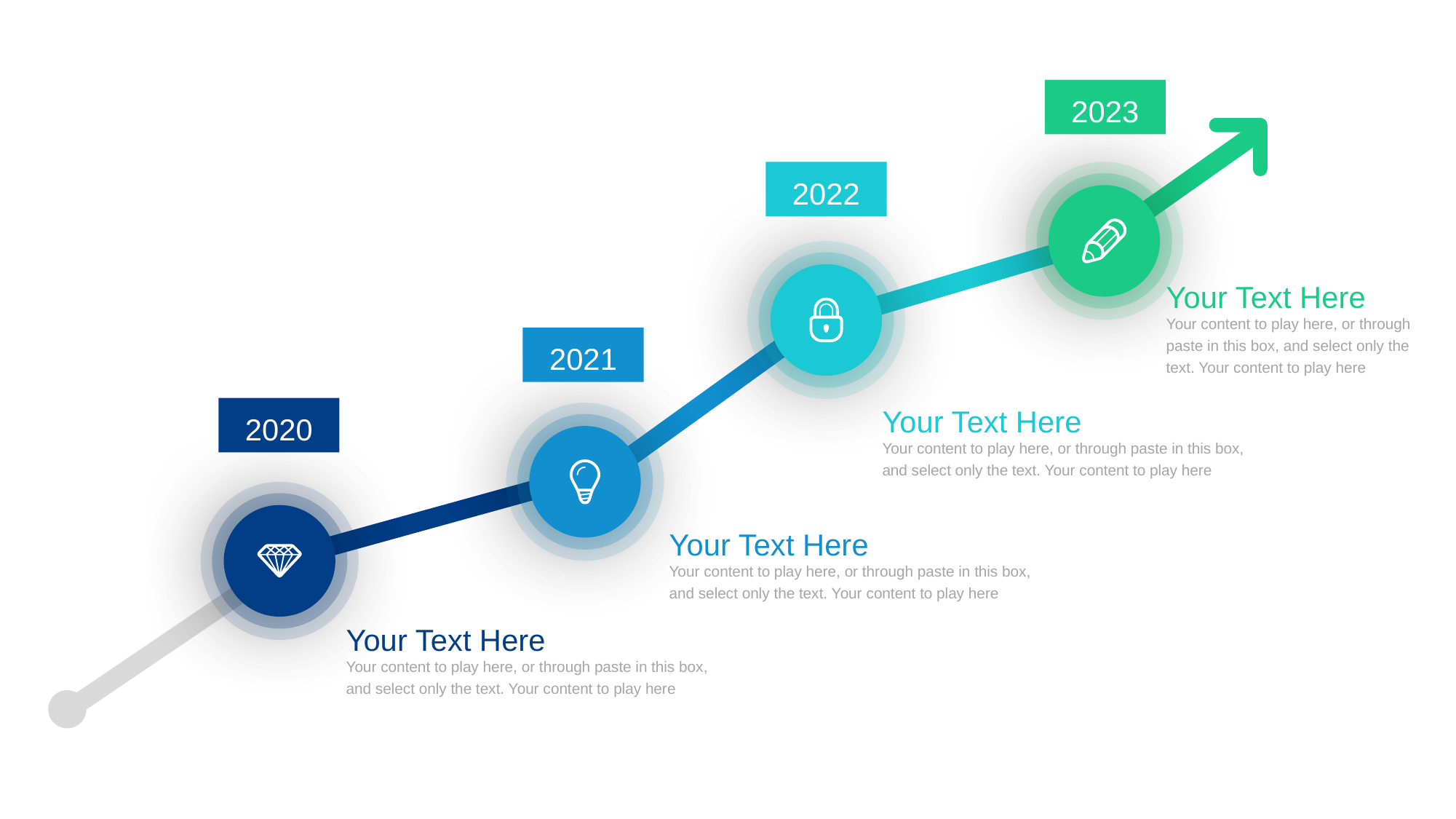

2023

2022

Your Text Here

Your content to play here, or through paste in this box, and select only the text. Your content to play here
2021
Your Text Here

2020

Your content to play here, or through paste in this box, and select only the text. Your content to play here

Your Text Here

Your content to play here, or through paste in this box, and select only the text. Your content to play here
Your Text Here

Your content to play here, or through paste in this box, and select only the text. Your content to play here